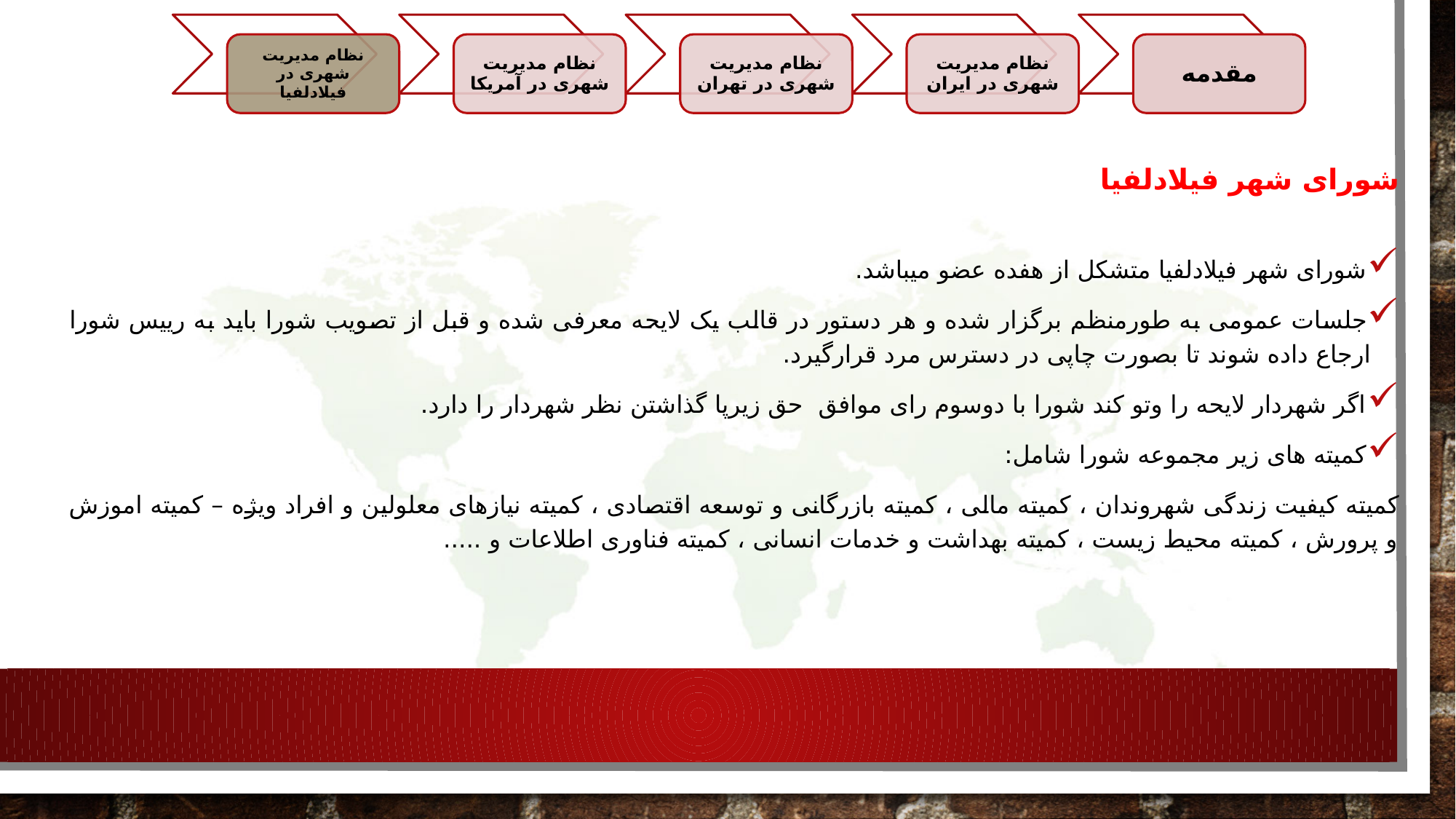

نظام مدیریت شهری در ایران
نظام مدیریت شهری در تهران
نظام مدیریت شهری در آمریکا
مقدمه
شورای شهر فیلادلفیا
شورای شهر فیلادلفیا متشکل از هفده عضو میباشد.
جلسات عمومی به طورمنظم برگزار شده و هر دستور در قالب یک لایحه معرفی شده و قبل از تصویب شورا باید به رییس شورا ارجاع داده شوند تا بصورت چاپی در دسترس مرد قرارگیرد.
اگر شهردار لایحه را وتو کند شورا با دوسوم رای موافق  حق زیرپا گذاشتن نظر شهردار را دارد.
کمیته های زیر مجموعه شورا شامل:
کمیته کیفیت زندگی شهروندان ، کمیته مالی ، کمیته بازرگانی و توسعه اقتصادی ، کمیته نیازهای معلولین و افراد ویژه – کمیته اموزش و پرورش ، کمیته محیط زیست ، کمیته بهداشت و خدمات انسانی ، کمیته فناوری اطلاعات و .....